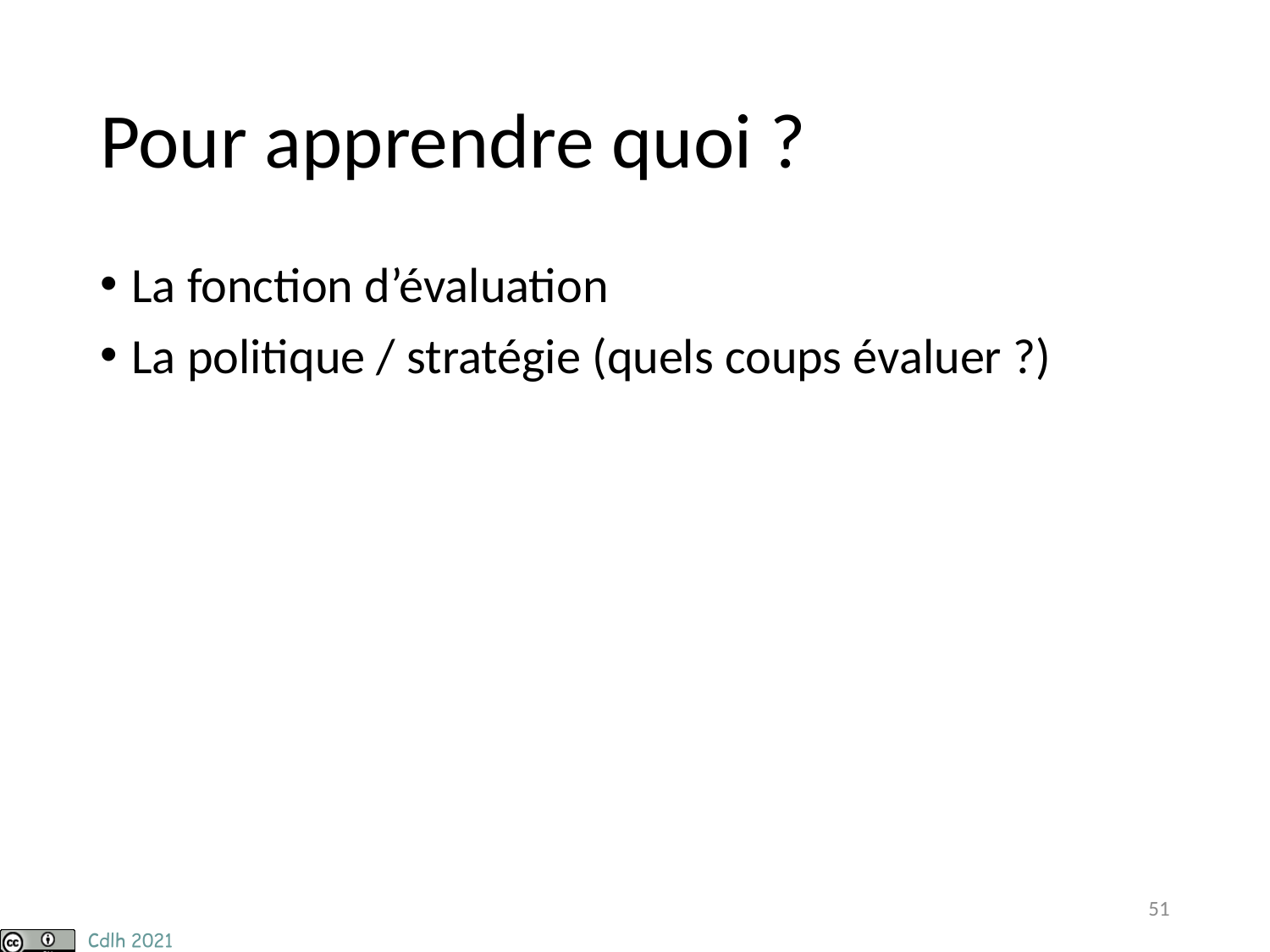

# Pour apprendre quoi ?
La fonction d’évaluation
La politique / stratégie (quels coups évaluer ?)
51